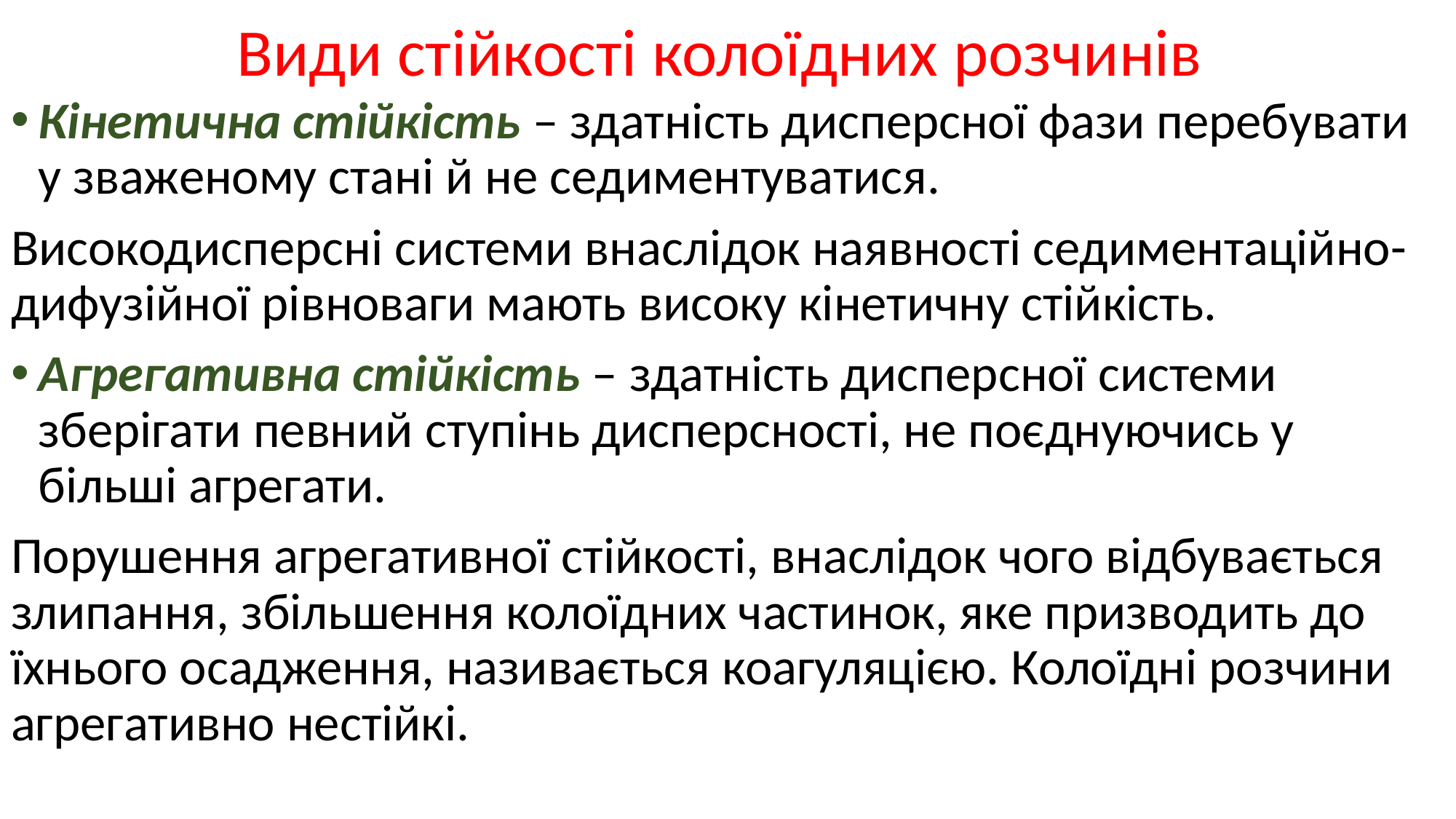

# Види стійкості колоїдних розчинів
Кінетична стійкість – здатність дисперсної фази перебувати у зваженому стані й не седиментуватися.
Високодисперсні системи внаслідок наявності седиментаційно-дифузійної рівноваги мають високу кінетичну стійкість.
Агрегативна стійкість – здатність дисперсної системи зберігати певний ступінь дисперсності, не поєднуючись у більші агрегати.
Порушення агрегативної стійкості, внаслідок чого відбувається злипання, збільшення колоїдних частинок, яке призводить до їхнього осадження, називається коагуляцією. Колоїдні розчини агрегативно нестійкі.